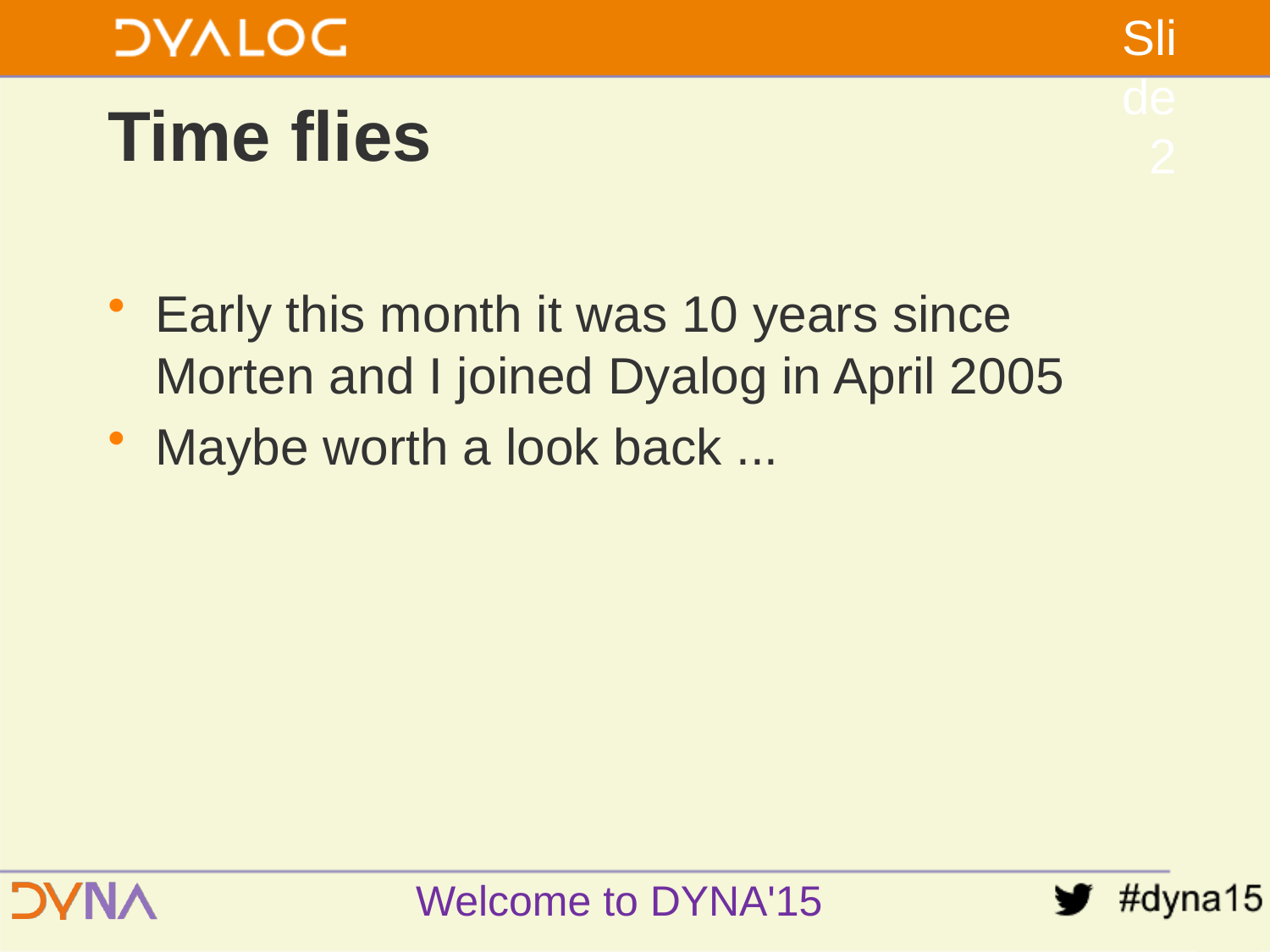

Slide 2
# Time flies
Early this month it was 10 years since Morten and I joined Dyalog in April 2005
Maybe worth a look back ...
Welcome to DYNA'15